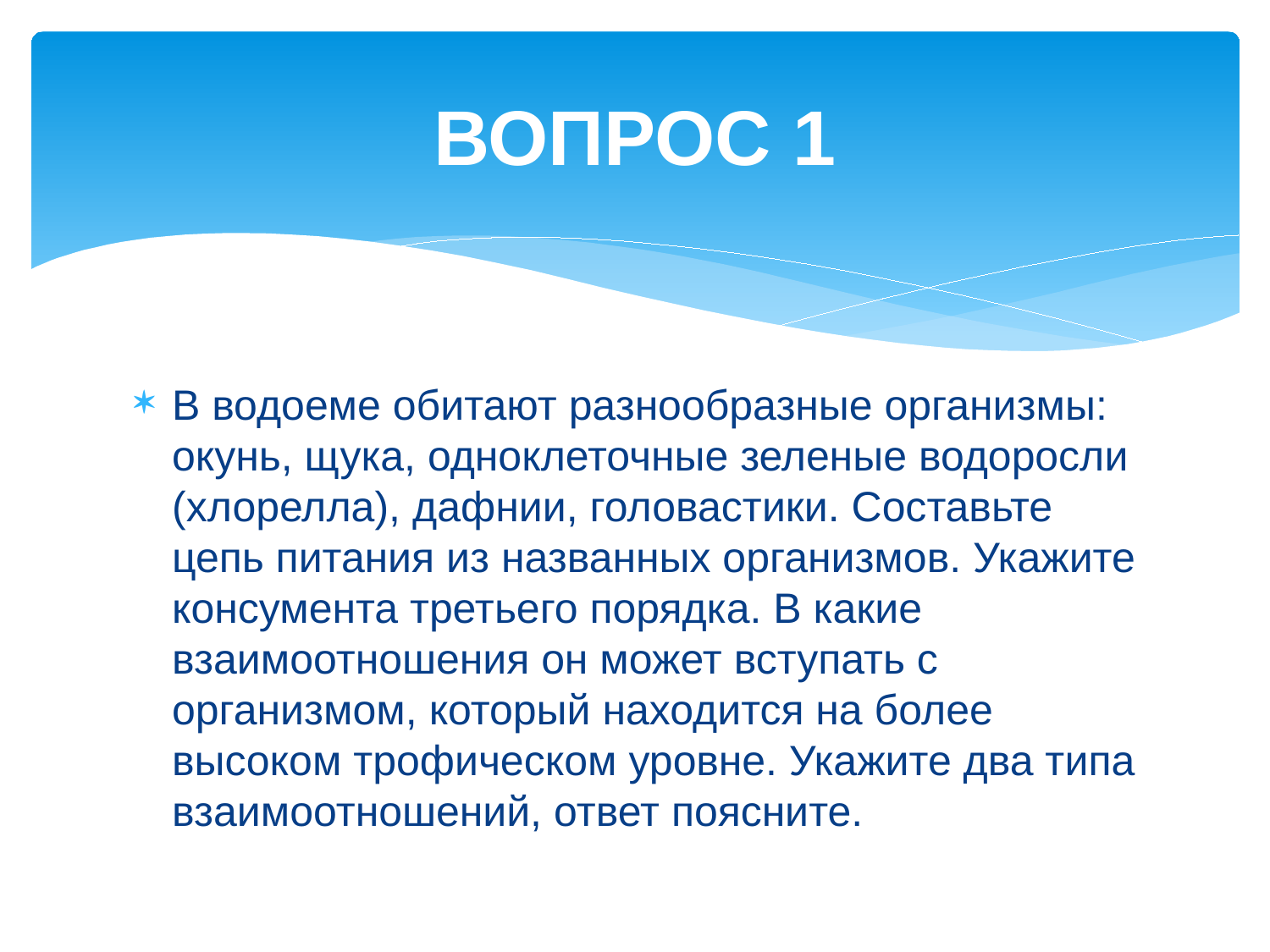

# ВОПРОС 1
В водоеме обитают разнообразные организмы: окунь, щука, одноклеточные зеленые водоросли (хлорелла), дафнии, головастики. Составьте цепь питания из названных организмов. Укажите консумента третьего порядка. В какие взаимоотношения он может вступать с организмом, который находится на более высоком трофическом уровне. Укажите два типа взаимоотношений, ответ поясните.